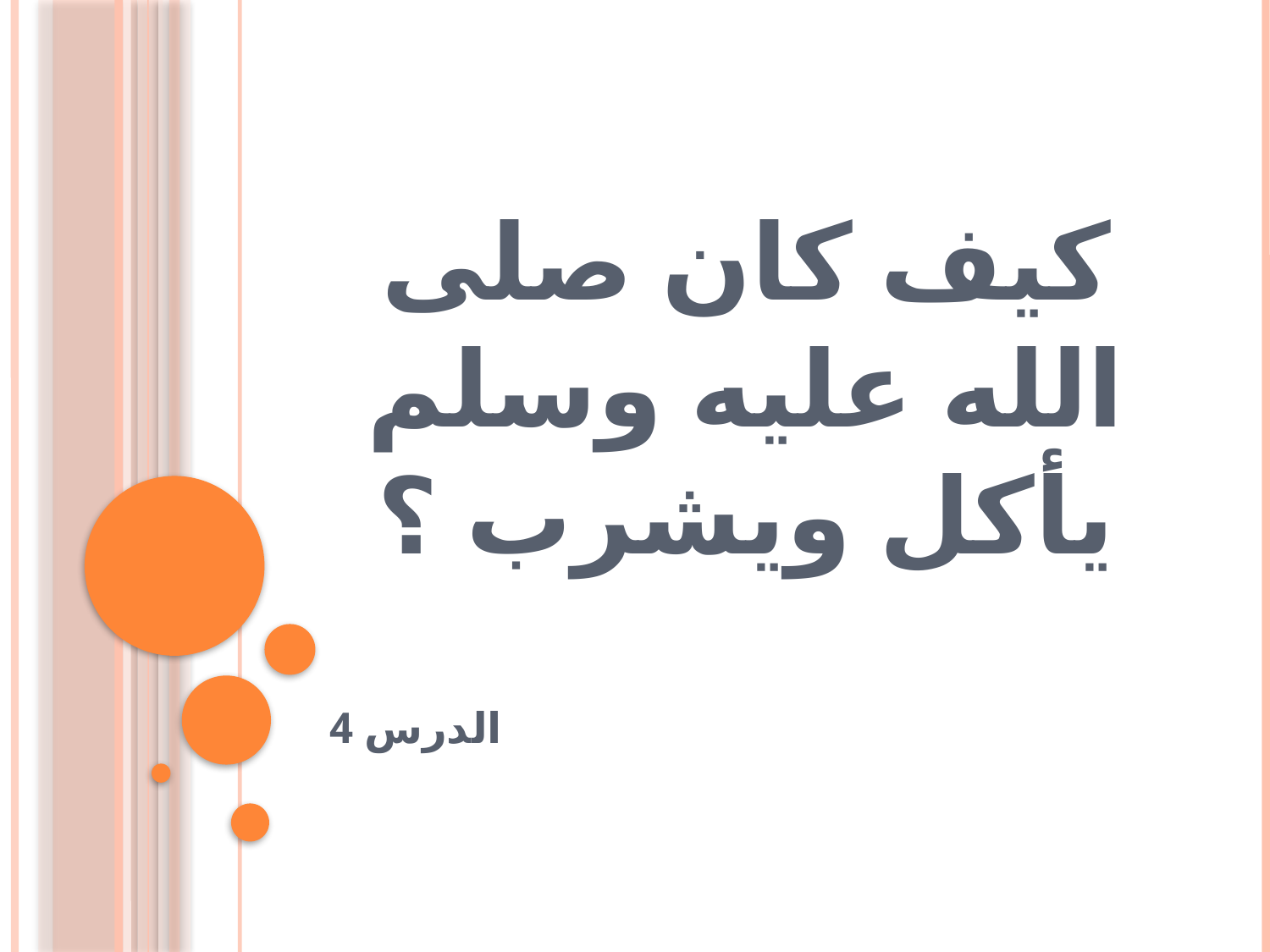

# كيف كان صلى الله عليه وسلم يأكل ويشرب ؟
الدرس 4